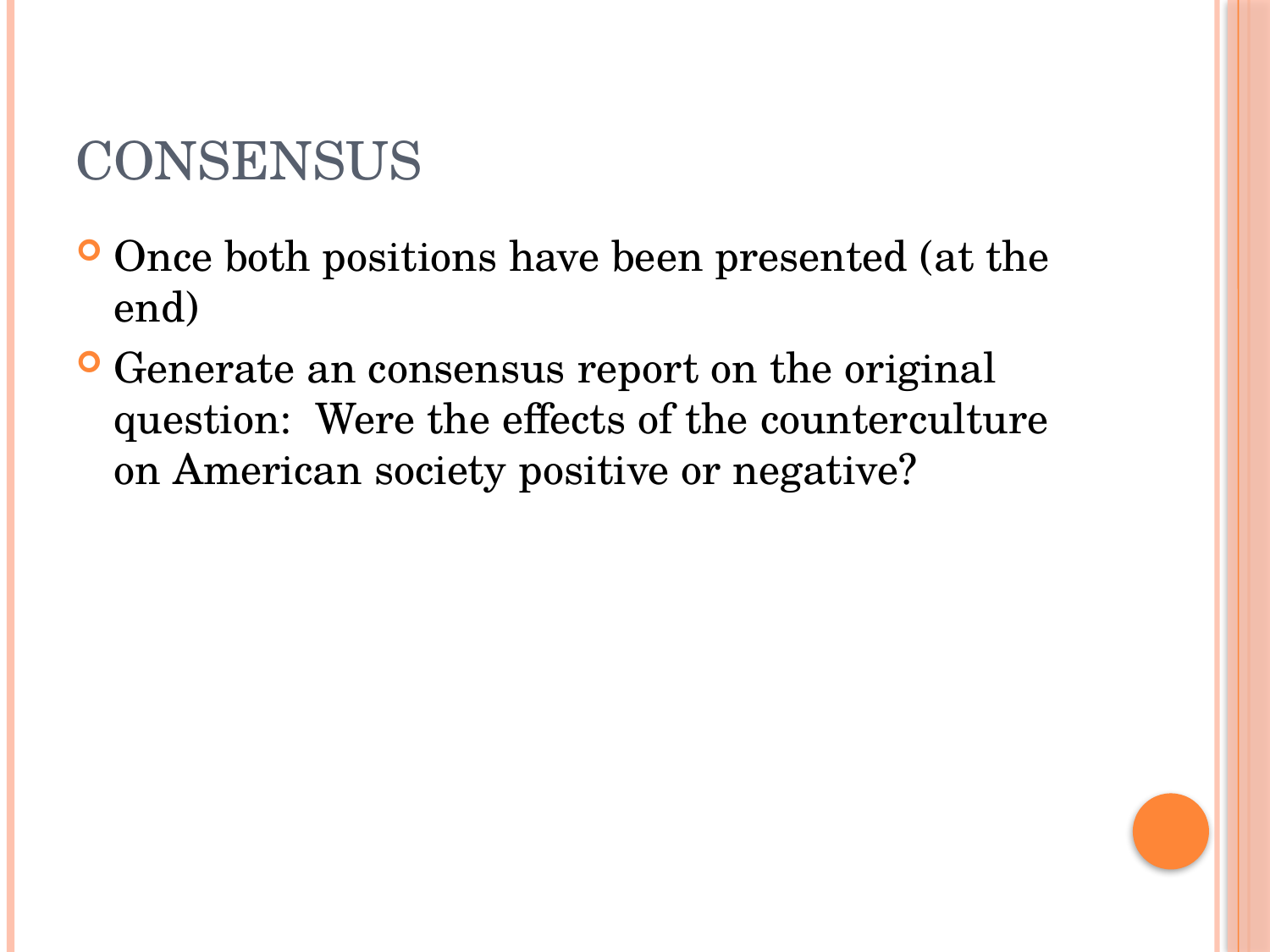

# Consensus
Once both positions have been presented (at the end)
Generate an consensus report on the original question:  Were the effects of the counterculture on American society positive or negative?